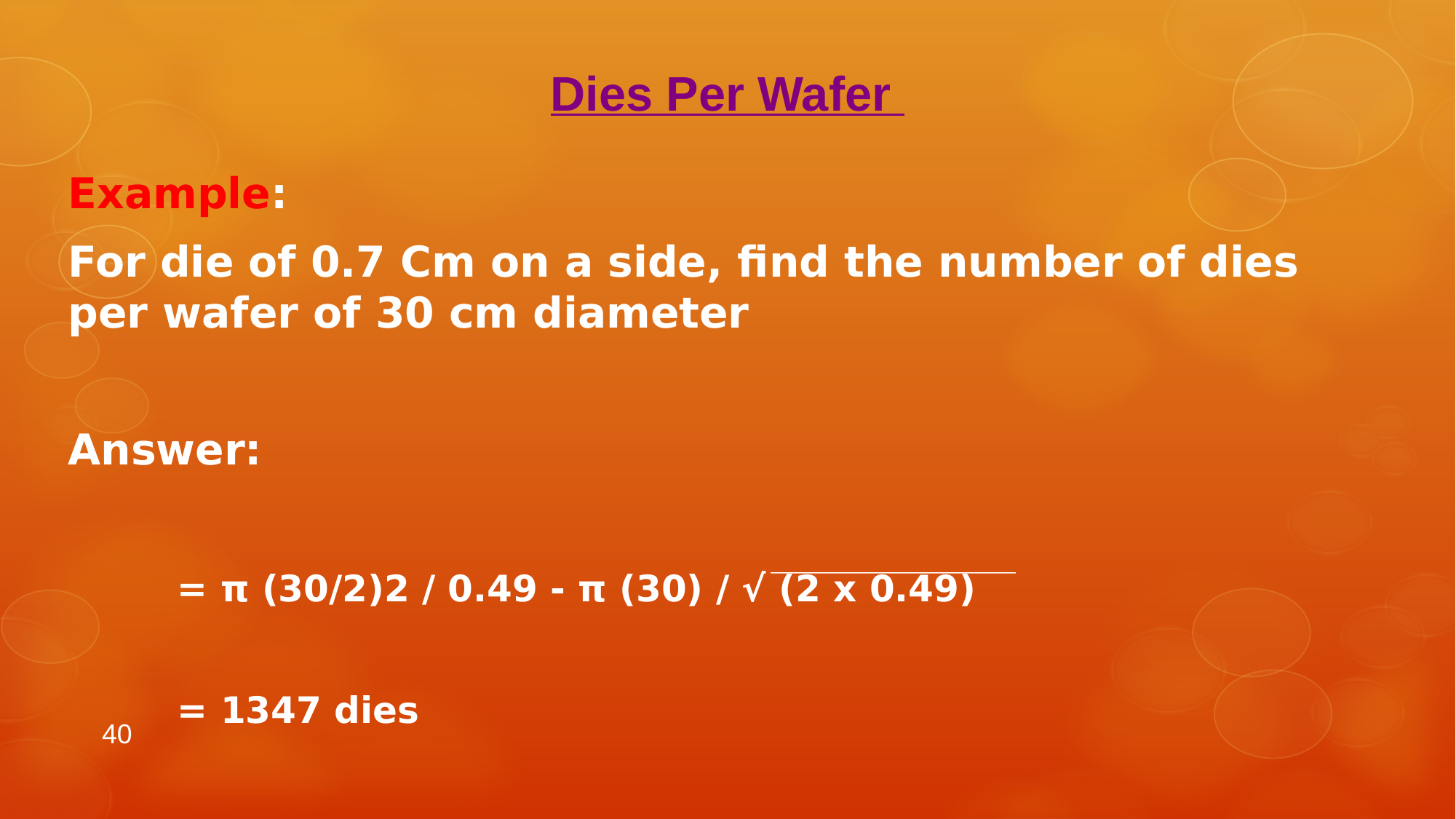

Dies Per Wafer
Example:
For die of 0.7 Cm on a side, find the number of dies per wafer of 30 cm diameter

Answer:

	= π (30/2)2 / 0.49 - π (30) / √ (2 x 0.49)

	= 1347 dies

40